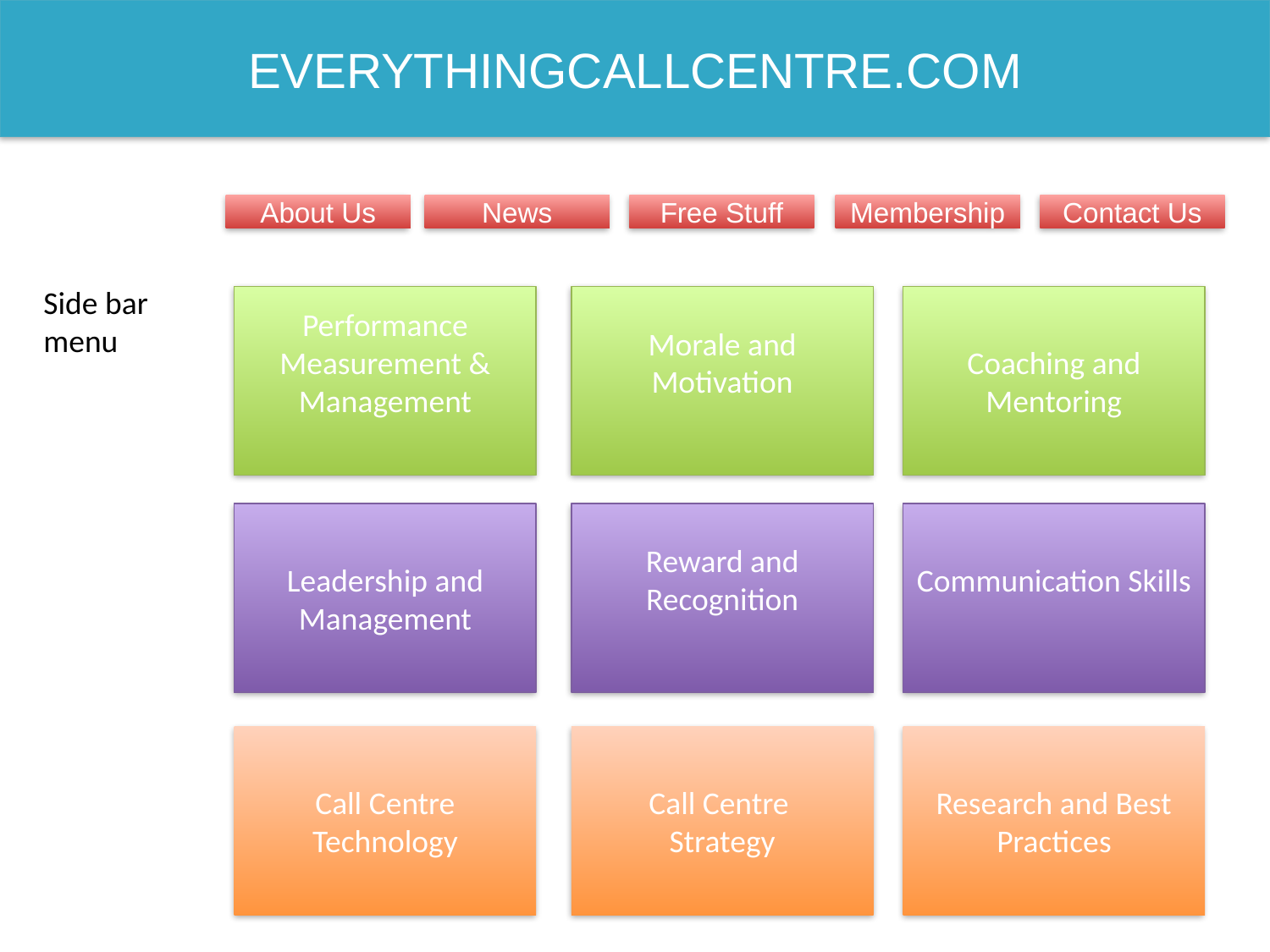

EVERYTHINGCALLCENTRE.COM
About Us
News
Free Stuff
Membership
Contact Us
Side bar menu

Performance Measurement & Management

Morale and Motivation

Coaching and Mentoring
Leadership and Management
Reward and Recognition

Communication Skills

Call Centre Technology

Call Centre
Strategy

Research and Best Practices